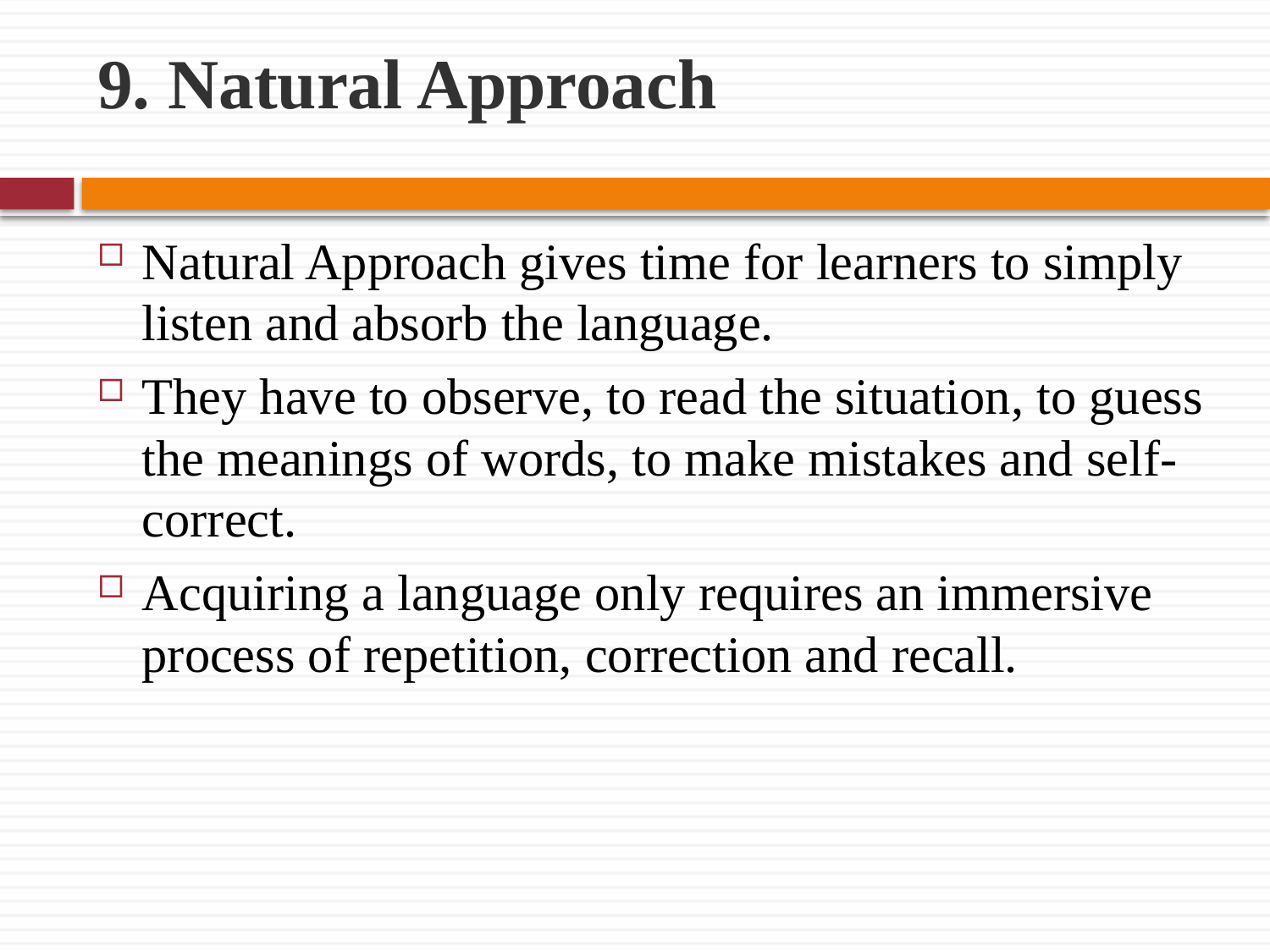

# 9. Natural Approach
Natural Approach gives time for learners to simply listen and absorb the language.
They have to observe, to read the situation, to guess the meanings of words, to make mistakes and self-correct.
Acquiring a language only requires an immersive process of repetition, correction and recall.